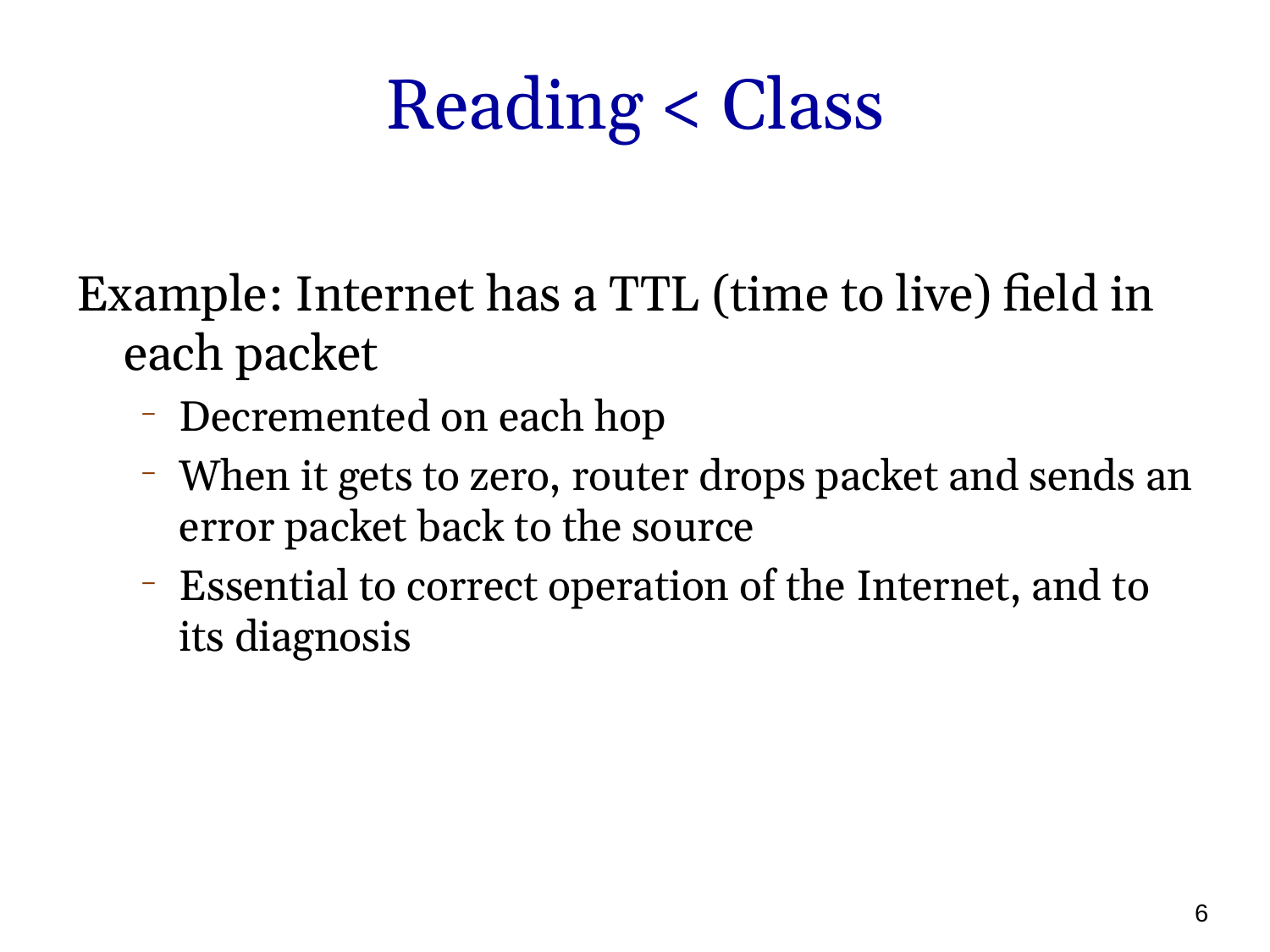

# Reading < Class

Example: Internet has a TTL (time to live) field in each packet
Decremented on each hop
When it gets to zero, router drops packet and sends an error packet back to the source
Essential to correct operation of the Internet, and to its diagnosis

6